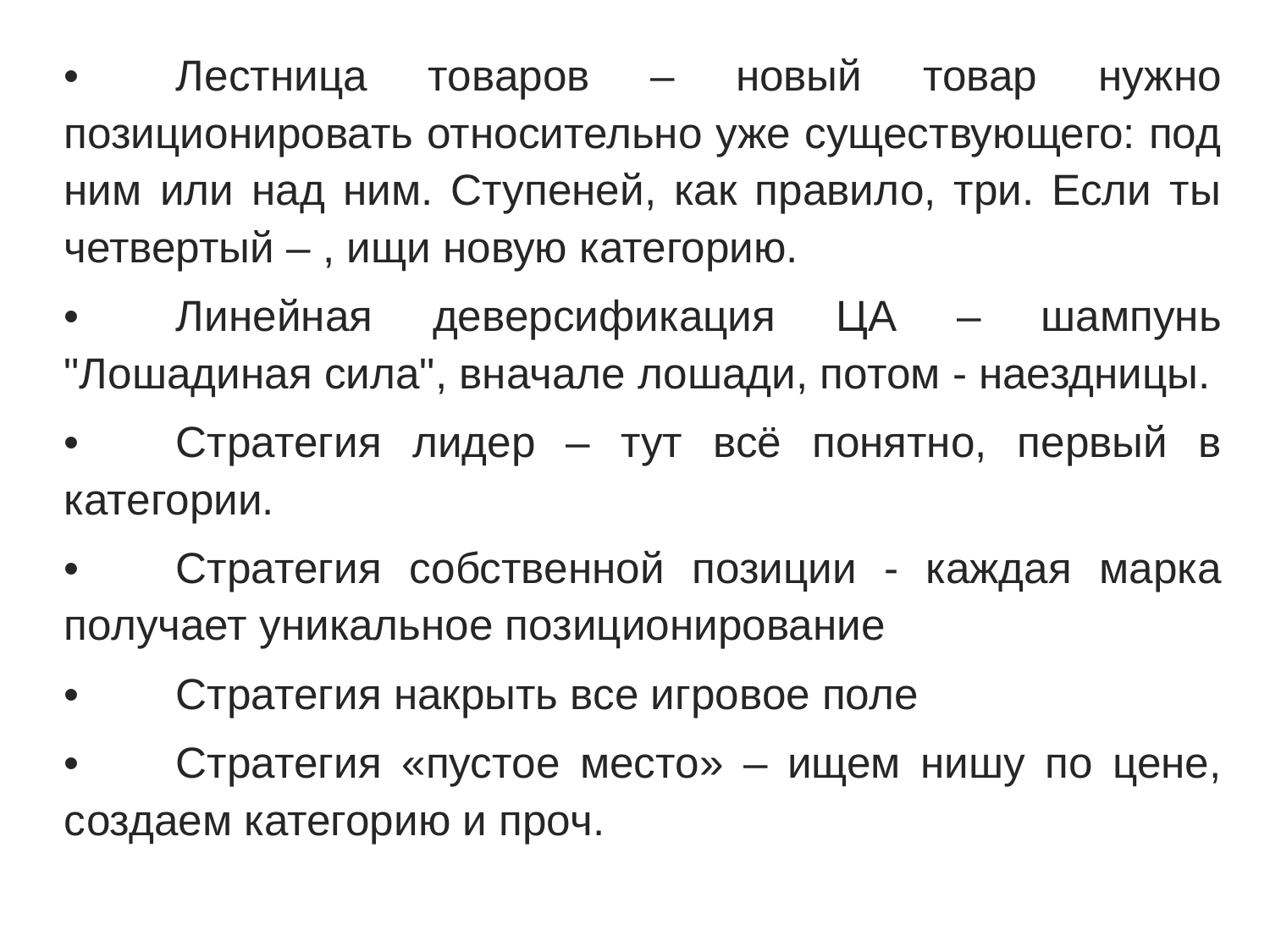

•	Лестница товаров – новый товар нужно позиционировать относительно уже существующего: под ним или над ним. Ступеней, как правило, три. Если ты четвертый – , ищи новую категорию.
•	Линейная деверсификация ЦА – шампунь "Лошадиная сила", вначале лошади, потом - наездницы.
•	Стратегия лидер – тут всё понятно, первый в категории.
•	Стратегия собственной позиции - каждая марка получает уникальное позиционирование
•	Стратегия накрыть все игровое поле
•	Стратегия «пустое место» – ищем нишу по цене, создаем категорию и проч.